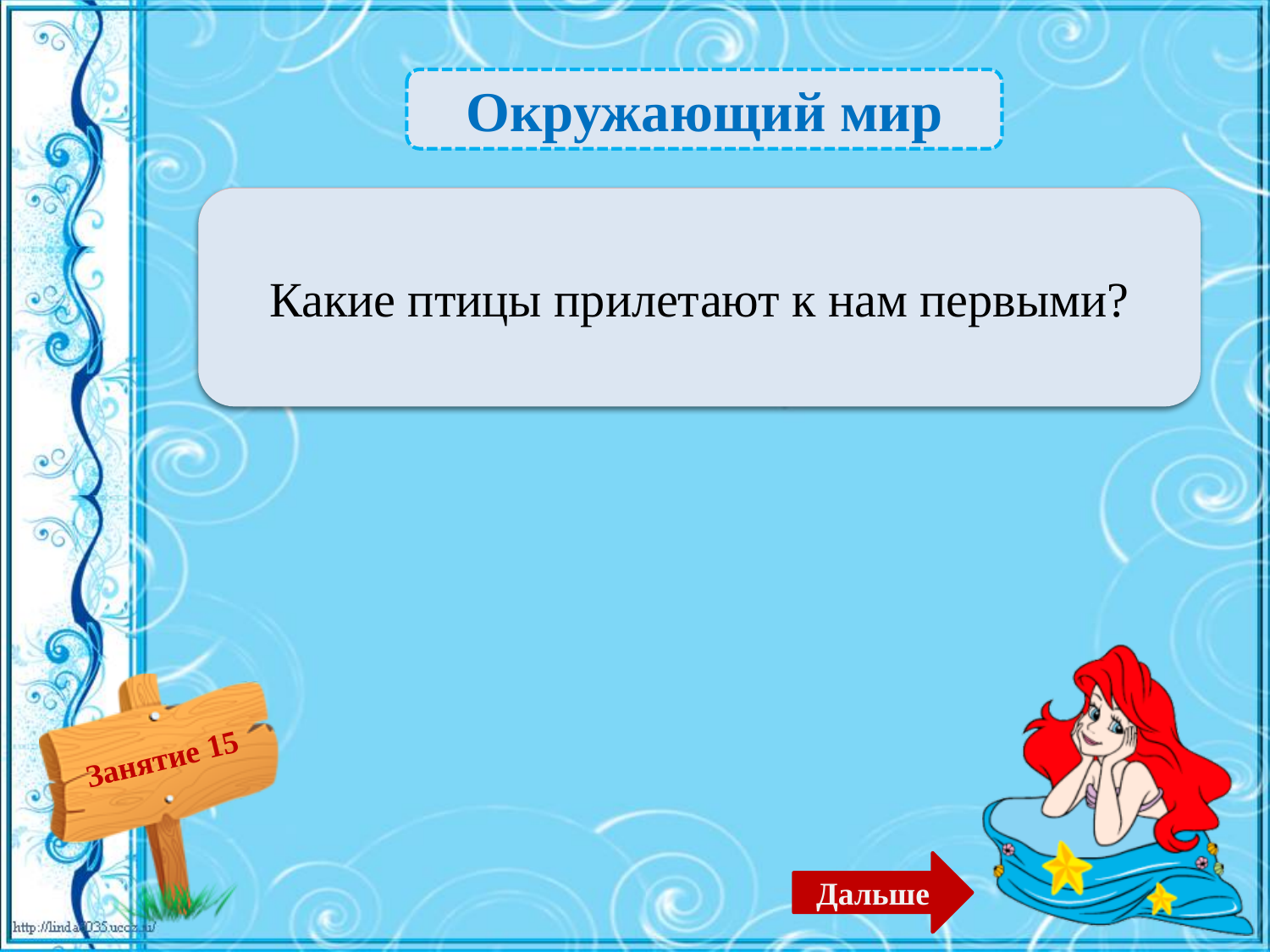

Окружающий мир
 Грачи – 1б.
Какие птицы прилетают к нам первыми?

Дальше